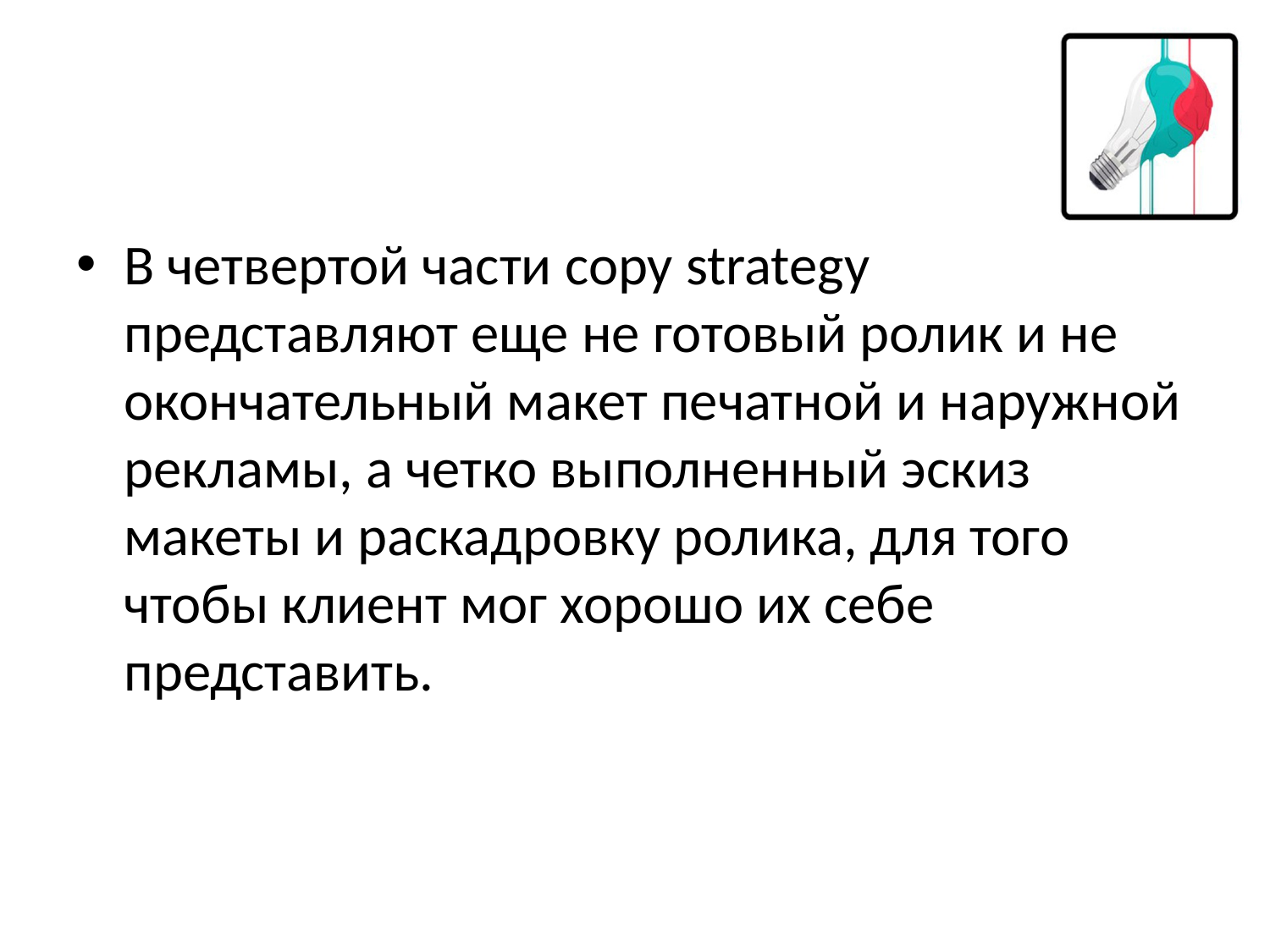

В четвертой части copy strategy  представляют еще не готовый ролик и не окончательный макет печатной и наружной рекламы, а четко выполненный эскиз макеты и раскадровку ролика, для того чтобы клиент мог хорошо их себе представить.